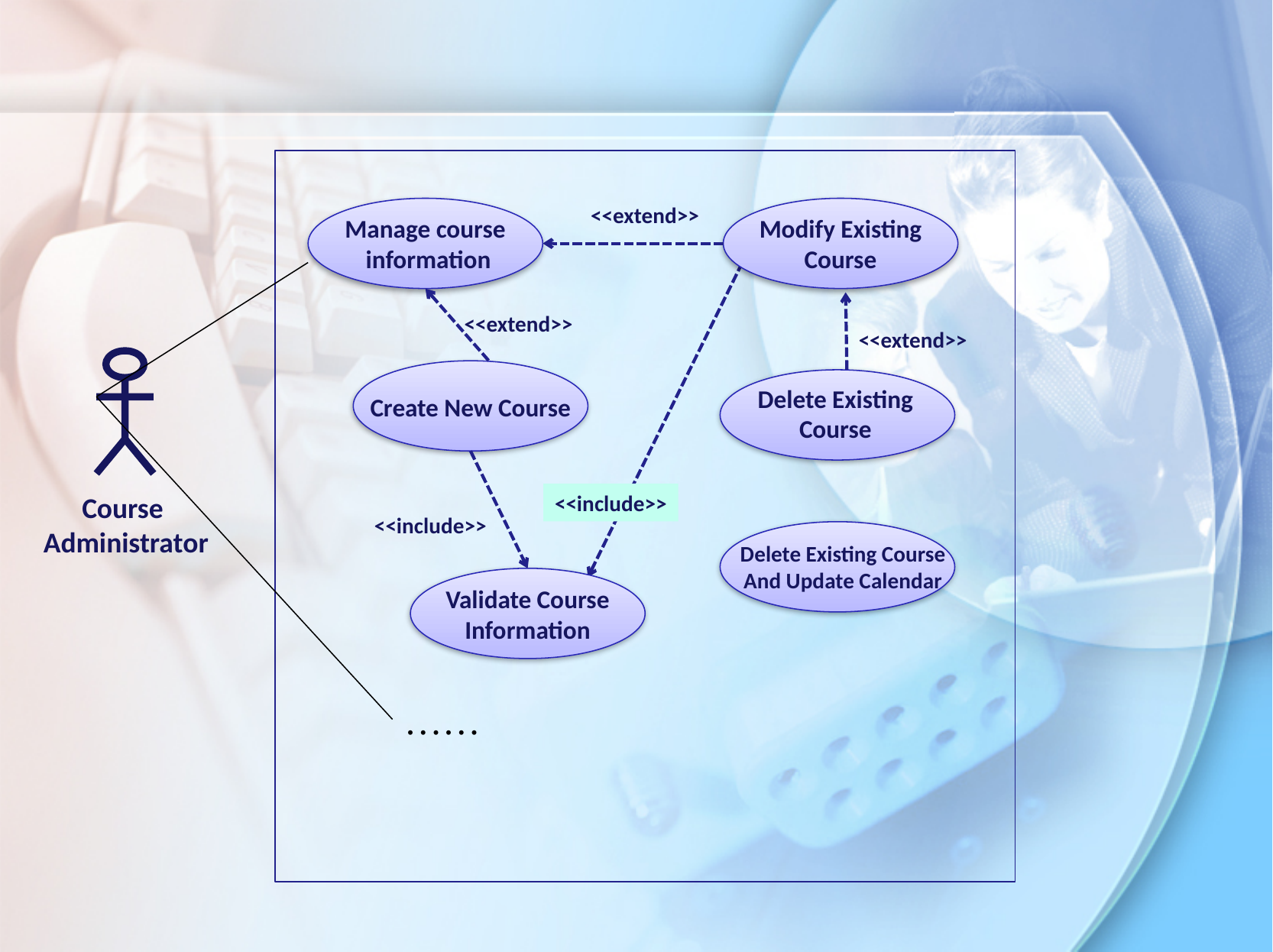

<<extend>>

Modify Existing
Course
Manage course
 information
Delete Existing
Course
Create New Course
Delete Existing Course
And Update Calendar
Validate Course
Information
<<extend>>
<<extend>>

Course
Administrator
<<include>>
<<include>>
……